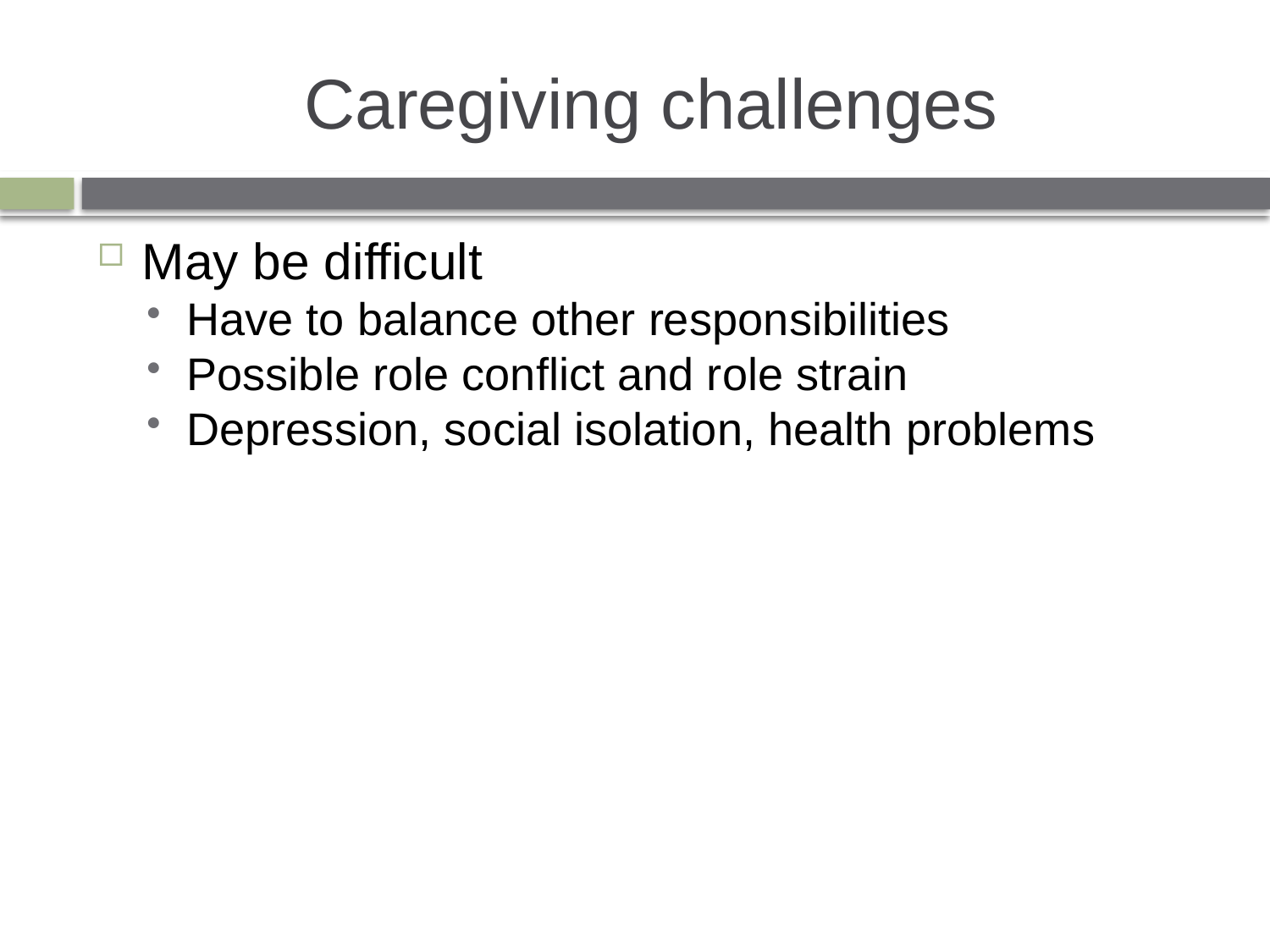

# Caregiving challenges
May be difficult
Have to balance other responsibilities
Possible role conflict and role strain
Depression, social isolation, health problems